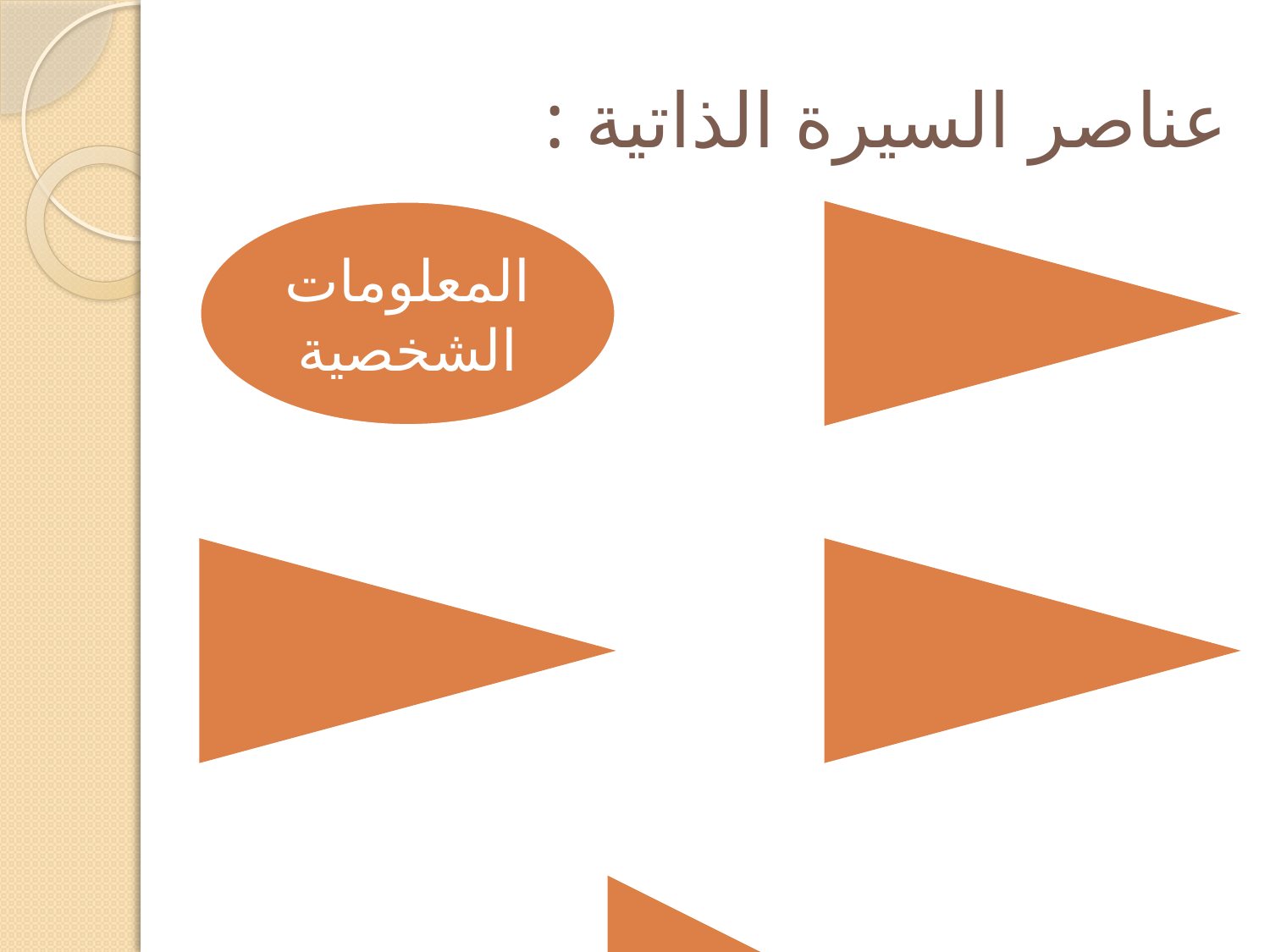

# عناصر السيرة الذاتية :
المعلومات الشخصية